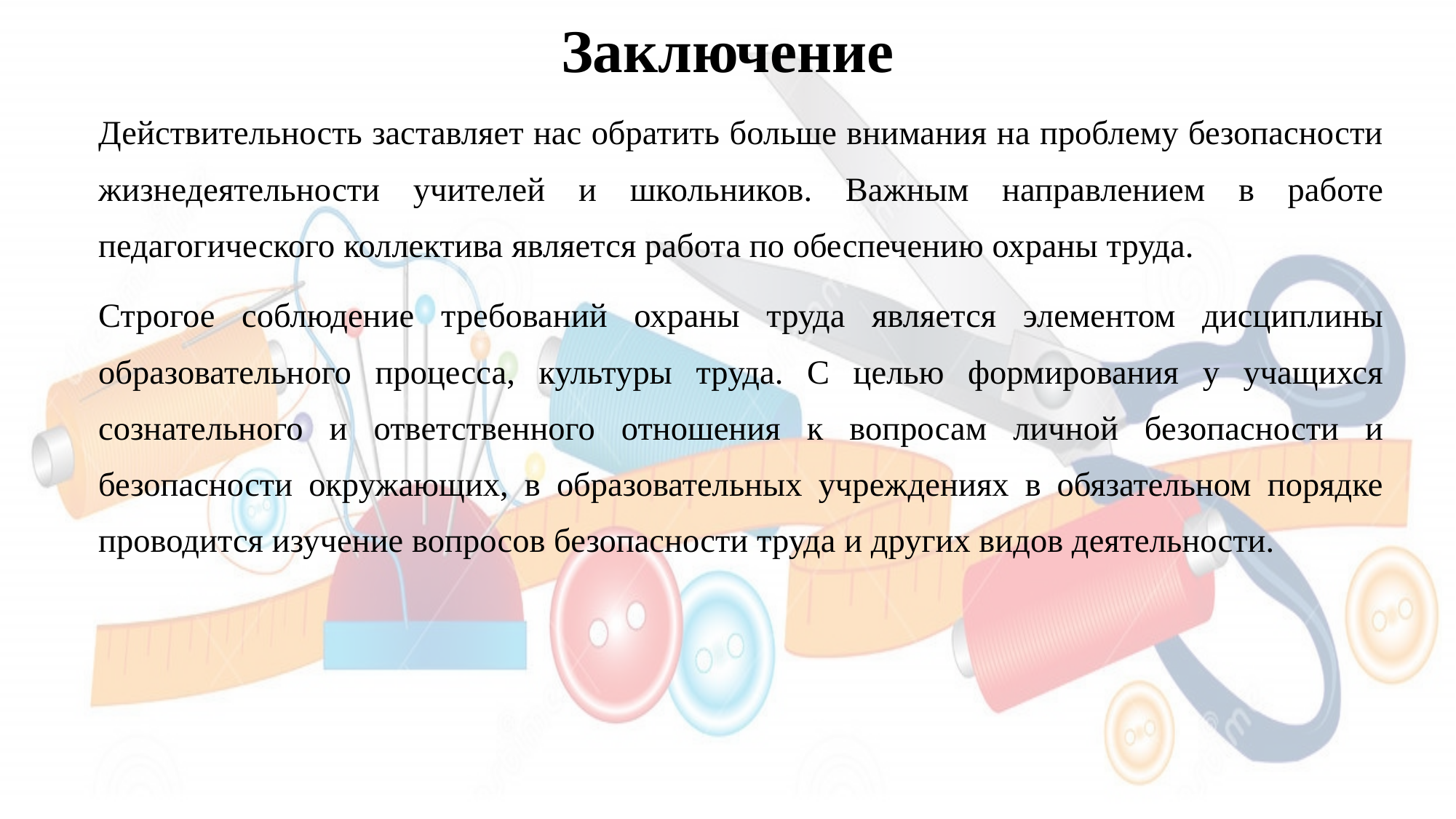

# Заключение
	Действительность заставляет нас обратить больше внимания на проблему безопасности жизнедеятельности учителей и школьников. Важным направлением в работе педагогического коллектива является работа по обеспечению охраны труда.
	Строгое соблюдение требований охраны труда является элементом дисциплины образовательного процесса, культуры труда. С целью формирования у учащихся сознательного и ответственного отношения к вопросам личной безопасности и безопасности окружающих, в образовательных учреждениях в обязательном порядке проводится изучение вопросов безопасности труда и других видов деятельности.